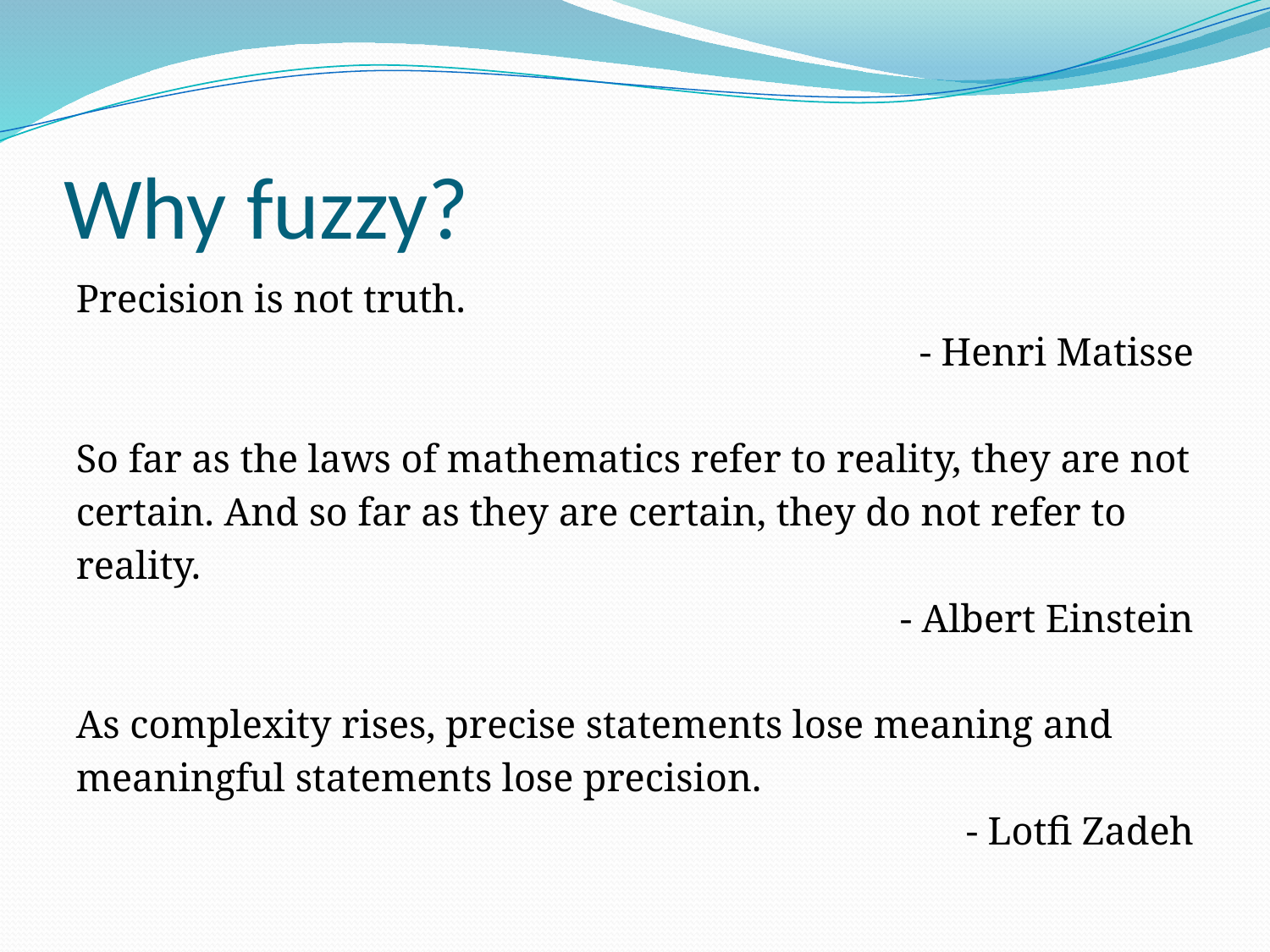

# Why fuzzy?
Precision is not truth.
- Henri Matisse

So far as the laws of mathematics refer to reality, they are not
certain. And so far as they are certain, they do not refer to
reality.
- Albert Einstein

As complexity rises, precise statements lose meaning and
meaningful statements lose precision.
- Lotfi Zadeh